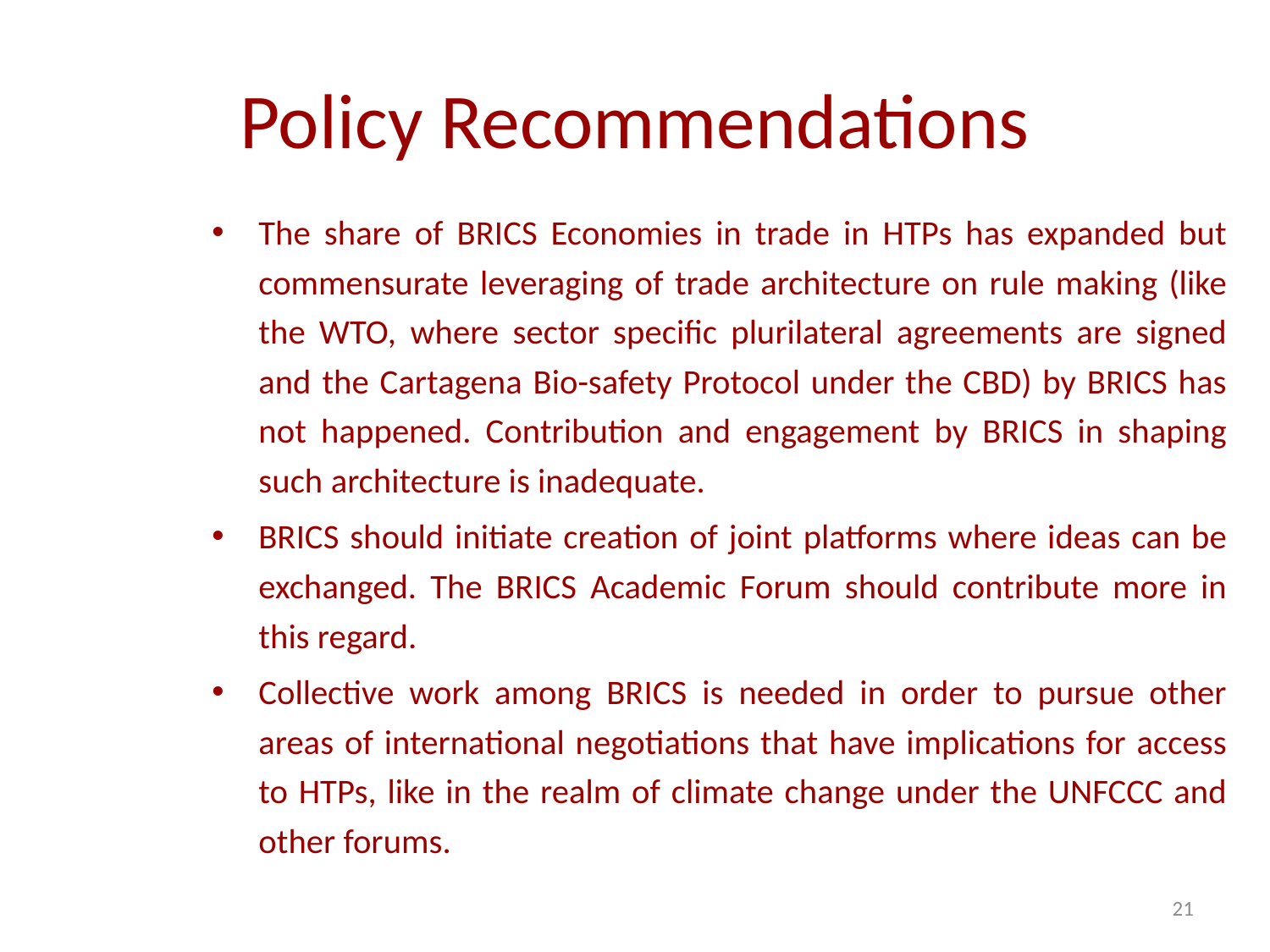

# Policy Recommendations
The share of BRICS Economies in trade in HTPs has expanded but commensurate leveraging of trade architecture on rule making (like the WTO, where sector specific plurilateral agreements are signed and the Cartagena Bio-safety Protocol under the CBD) by BRICS has not happened. Contribution and engagement by BRICS in shaping such architecture is inadequate.
BRICS should initiate creation of joint platforms where ideas can be exchanged. The BRICS Academic Forum should contribute more in this regard.
Collective work among BRICS is needed in order to pursue other areas of international negotiations that have implications for access to HTPs, like in the realm of climate change under the UNFCCC and other forums.
21